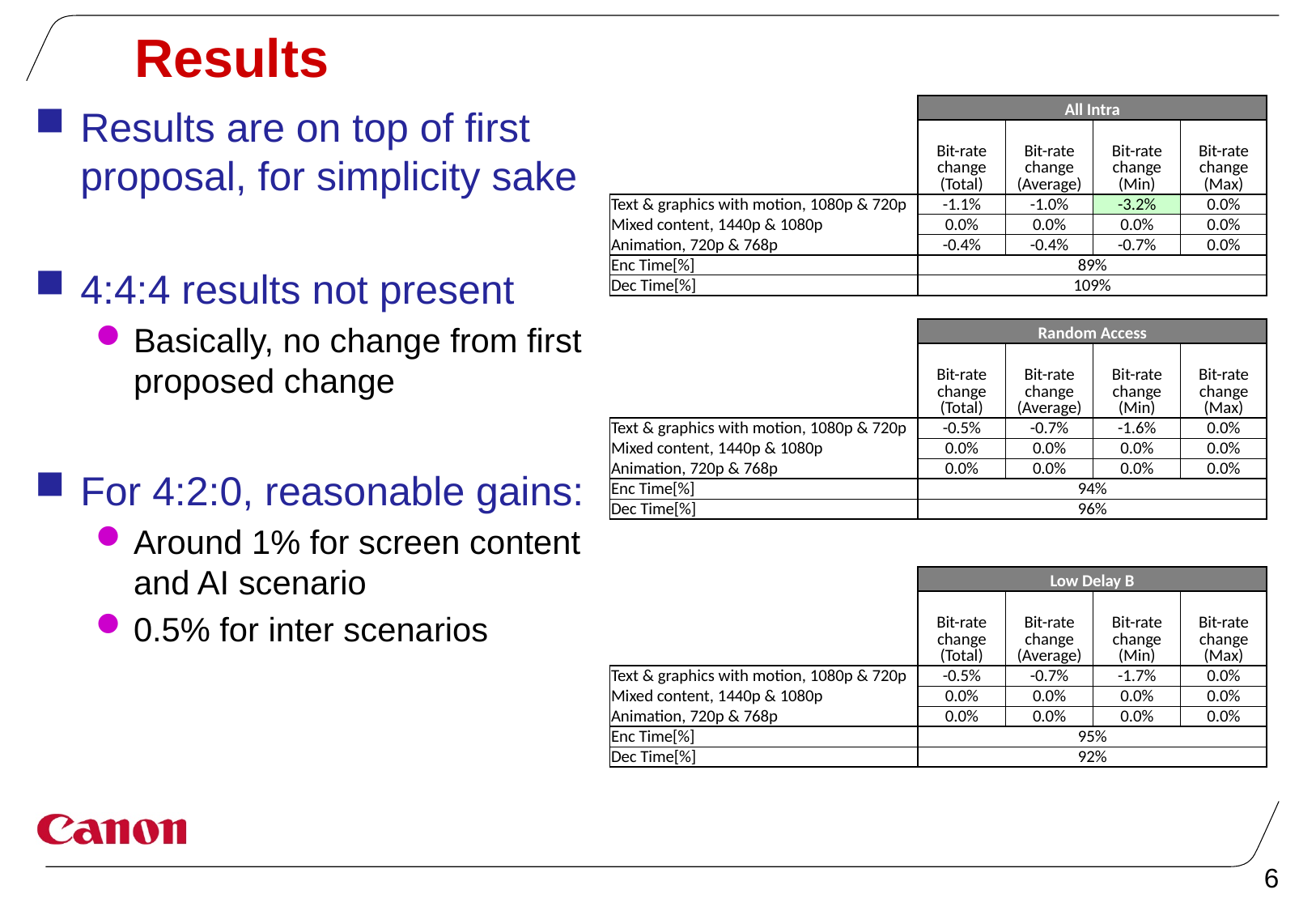

# Results
|  | All Intra |  |  |  |
| --- | --- | --- | --- | --- |
|  | Bit-rate change (Total) | Bit-rate change (Average) | Bit-rate change (Min) | Bit-rate change (Max) |
|  |  |  |  |  |
| Text & graphics with motion, 1080p & 720p | -1.1% | -1.0% | -3.2% | 0.0% |
| Mixed content, 1440p & 1080p | 0.0% | 0.0% | 0.0% | 0.0% |
| Animation, 720p & 768p | -0.4% | -0.4% | -0.7% | 0.0% |
| Enc Time[%] | 89% |  |  |  |
| Dec Time[%] | 109% |  |  |  |
|  |  |  |  |  |
|  | Random Access |  |  |  |
|  | Bit-rate change (Total) | Bit-rate change (Average) | Bit-rate change (Min) | Bit-rate change (Max) |
|  |  |  |  |  |
| Text & graphics with motion, 1080p & 720p | -0.5% | -0.7% | -1.6% | 0.0% |
| Mixed content, 1440p & 1080p | 0.0% | 0.0% | 0.0% | 0.0% |
| Animation, 720p & 768p | 0.0% | 0.0% | 0.0% | 0.0% |
| Enc Time[%] | 94% |  |  |  |
| Dec Time[%] | 96% |  |  |  |
|  |  |  |  |  |
|  |  |  |  |  |
|  | Low Delay B |  |  |  |
|  | Bit-rate change (Total) | Bit-rate change (Average) | Bit-rate change (Min) | Bit-rate change (Max) |
|  |  |  |  |  |
| Text & graphics with motion, 1080p & 720p | -0.5% | -0.7% | -1.7% | 0.0% |
| Mixed content, 1440p & 1080p | 0.0% | 0.0% | 0.0% | 0.0% |
| Animation, 720p & 768p | 0.0% | 0.0% | 0.0% | 0.0% |
| Enc Time[%] | 95% |  |  |  |
| Dec Time[%] | 92% |  |  |  |
Results are on top of first
proposal, for simplicity sake

4:4:4 results not present
Basically, no change from first proposed change

For 4:2:0, reasonable gains:
Around 1% for screen content and AI scenario
0.5% for inter scenarios
6